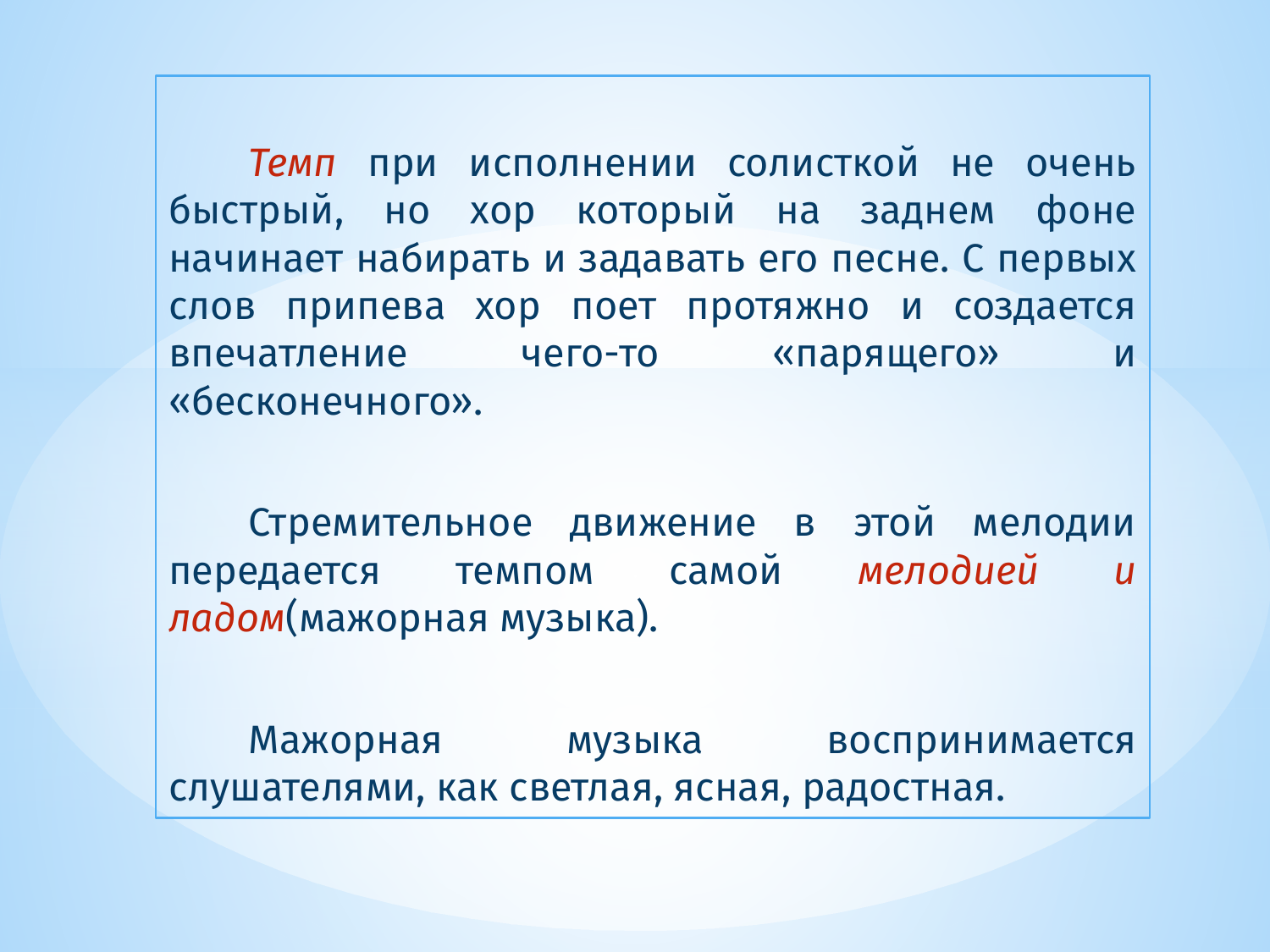

Темп при исполнении солисткой не очень быстрый, но хор который на заднем фоне начинает набирать и задавать его песне. С первых слов припева хор поет протяжно и создается впечатление чего-то «парящего» и «бесконечного».

Стремительное движение в этой мелодии передается темпом самой мелодией и ладом(мажорная музыка).

Мажорная музыка воспринимается слушателями, как светлая, ясная, радостная.